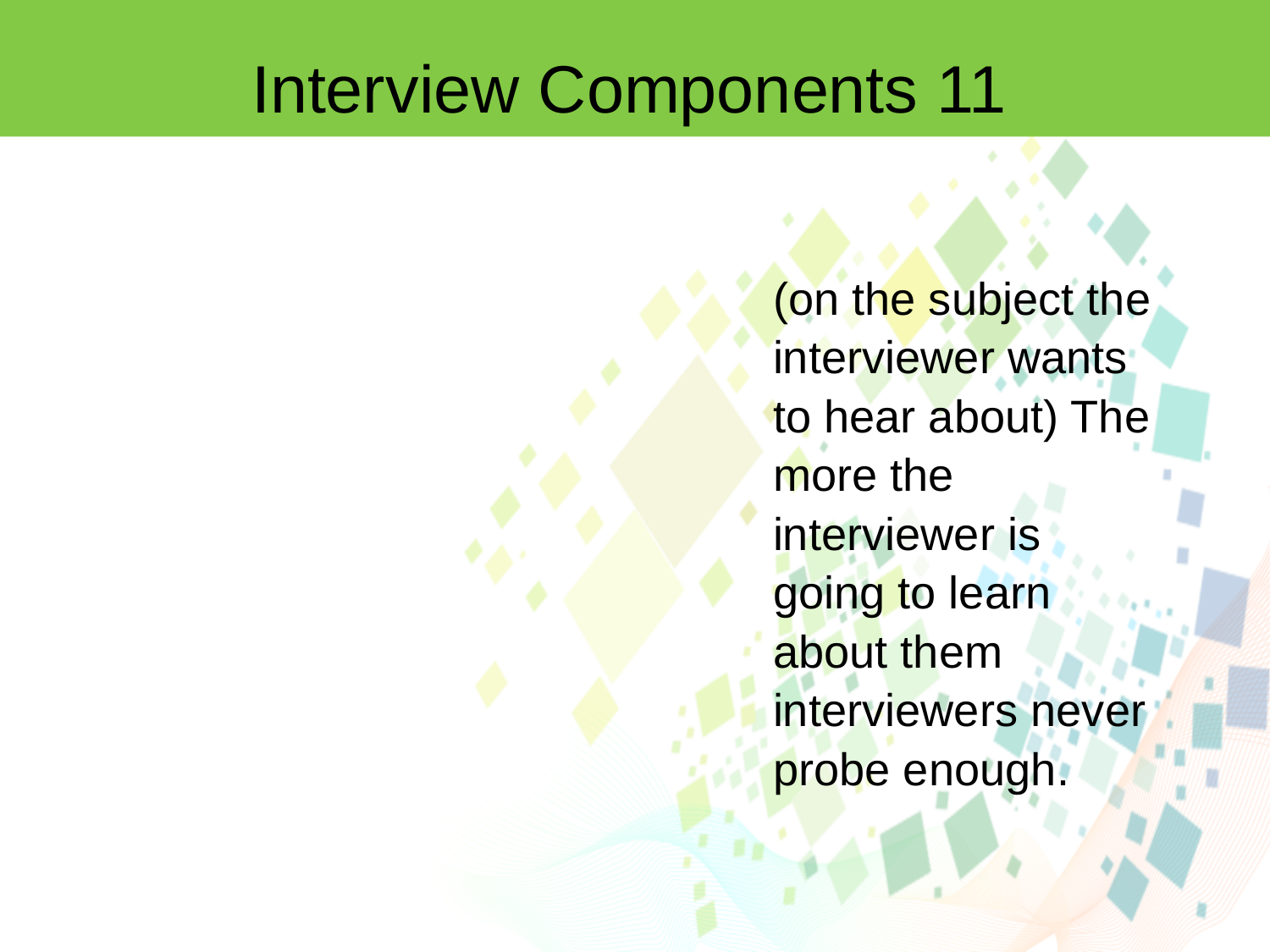

Interview Components 11
(on the subject the interviewer wants to hear about) The more the interviewer is going to learn about them interviewers never probe enough.